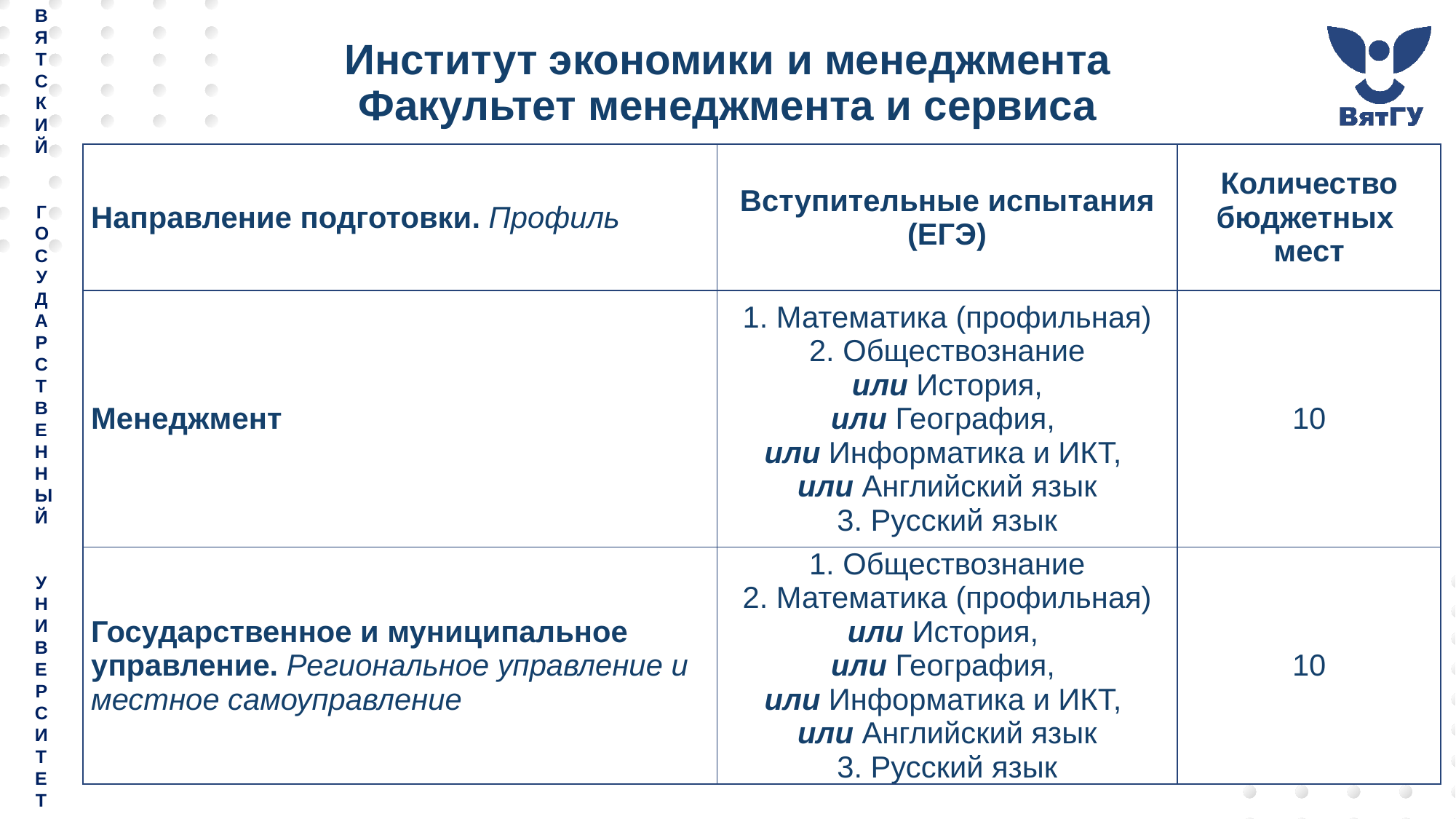

# Институт экономики и менеджмента Факультет менеджмента и сервиса
| Направление подготовки. Профиль | Вступительные испытания (ЕГЭ) | Количество бюджетных мест |
| --- | --- | --- |
| Менеджмент | 1. Математика (профильная) 2. Обществознание или История, или География, или Информатика и ИКТ, или Английский язык 3. Русский язык | 10 |
| Государственное и муниципальное управление. Региональное управление и местное самоуправление | 1. Обществознание 2. Математика (профильная) или История, или География, или Информатика и ИКТ, или Английский язык 3. Русский язык | 10 |
27